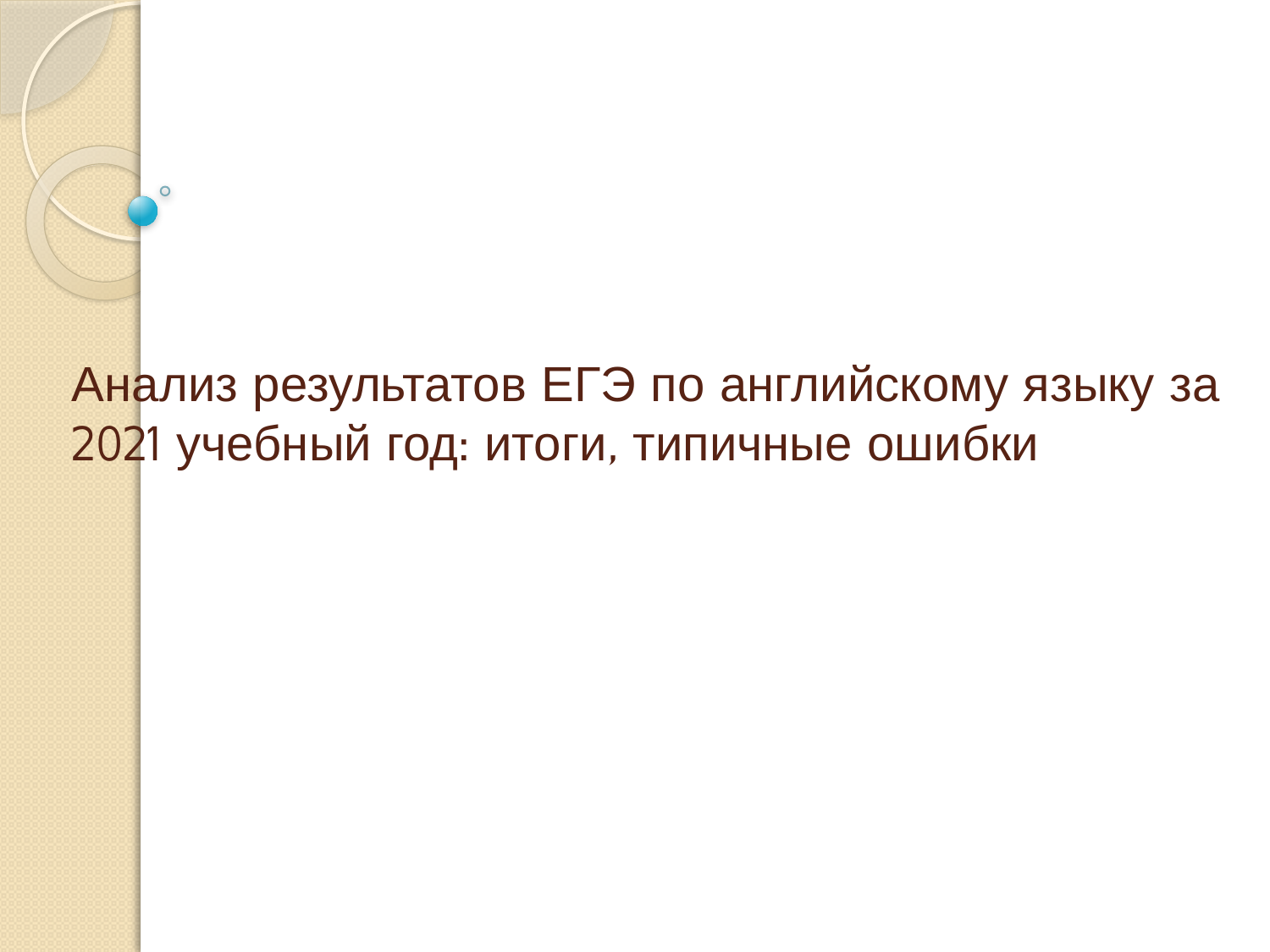

# Анализ результатов ЕГЭ по английскому языку за 2021 учебный год: итоги, типичные ошибки